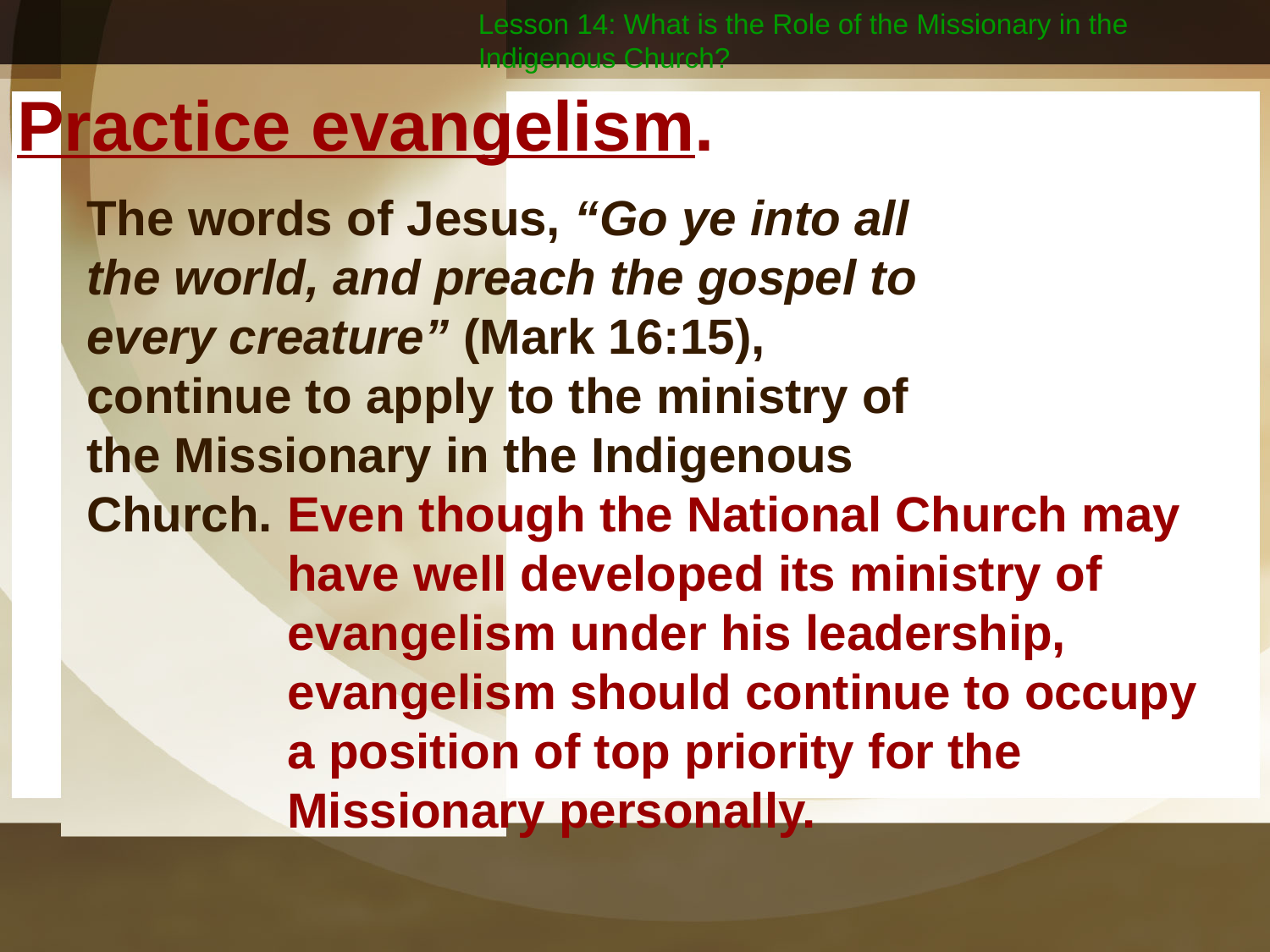

Lesson 14: What is the Role of the Missionary in the Indigenous Church?
1. Practice evangelism.
The words of Jesus, “Go ye into all the world, and preach the gospel to every creature” (Mark 16:15), continue to apply to the ministry of the Missionary in the Indigenous Church.
Even though the National Church may have well developed its ministry of evangelism under his leadership, evangelism should continue to occupy a position of top priority for the Missionary personally.